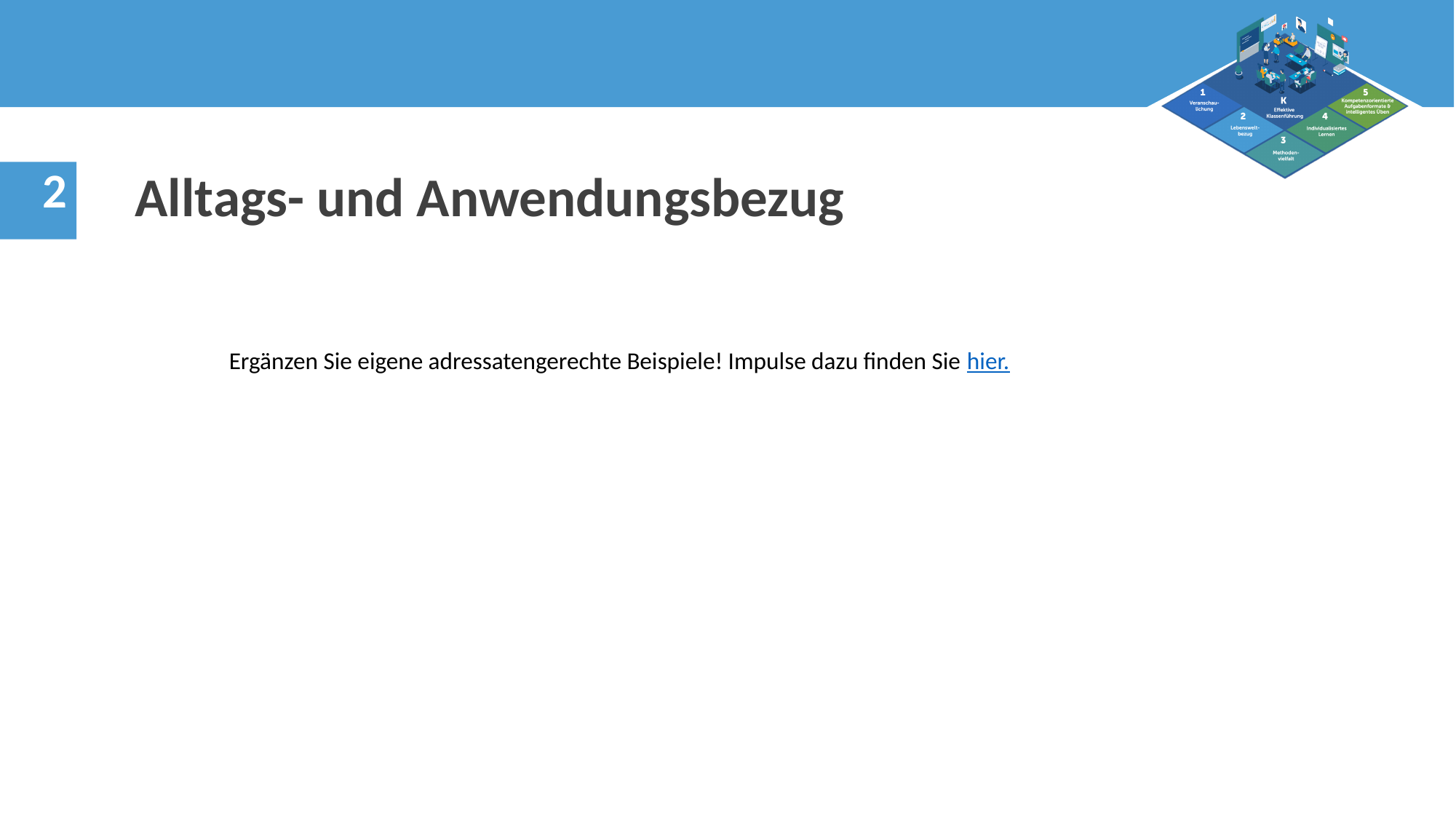

Alltags- und Anwendungsbezug

Ergänzen Sie eigene adressatengerechte Beispiele! Impulse dazu finden Sie hier.